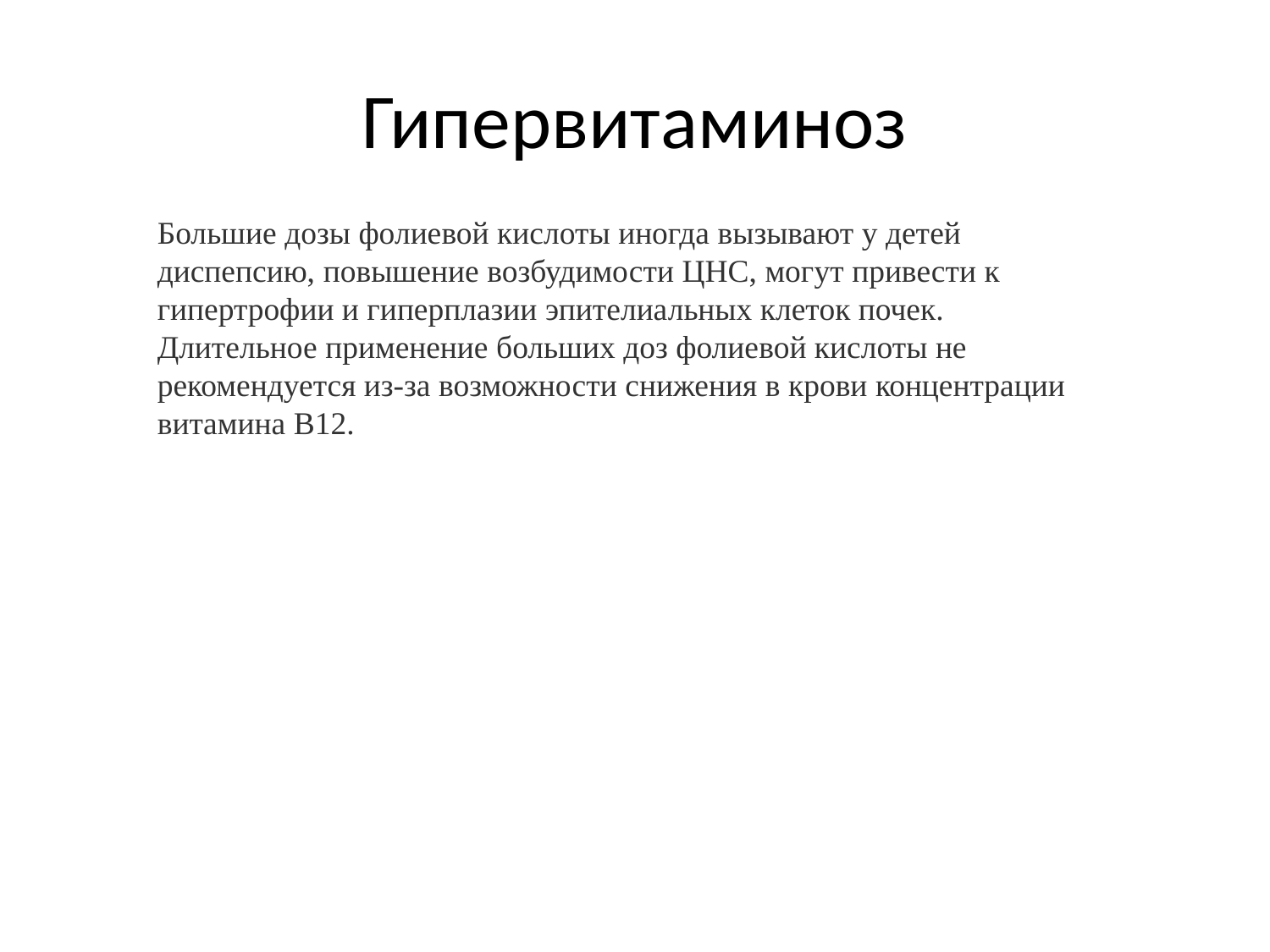

# Гипервитаминоз
Большие дозы фолиевой кислоты иногда вызывают у детей диспепсию, повышение возбудимости ЦНС, могут привести к гипертрофии и гиперплазии эпителиальных клеток почек. Длительное применение больших доз фолиевой кислоты не рекомендуется из-за возможности снижения в крови концентрации витамина В12.